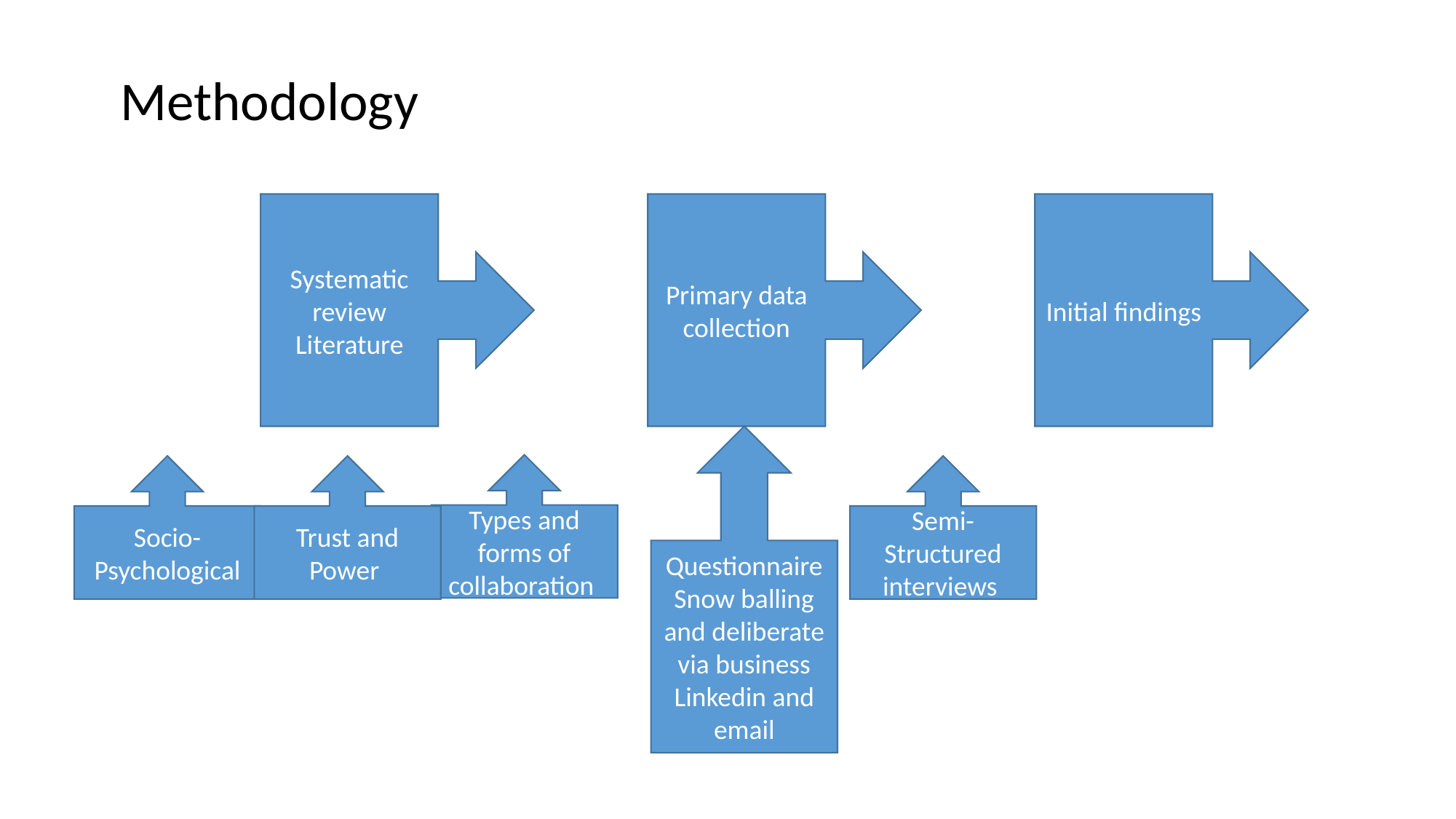

Methodology
Systematic review Literature
Primary data collection
Initial findings
Questionnaire
Snow balling and deliberate via business Linkedin and email
Types and forms of collaboration
Socio-Psychological
Trust and Power
Semi-Structured interviews